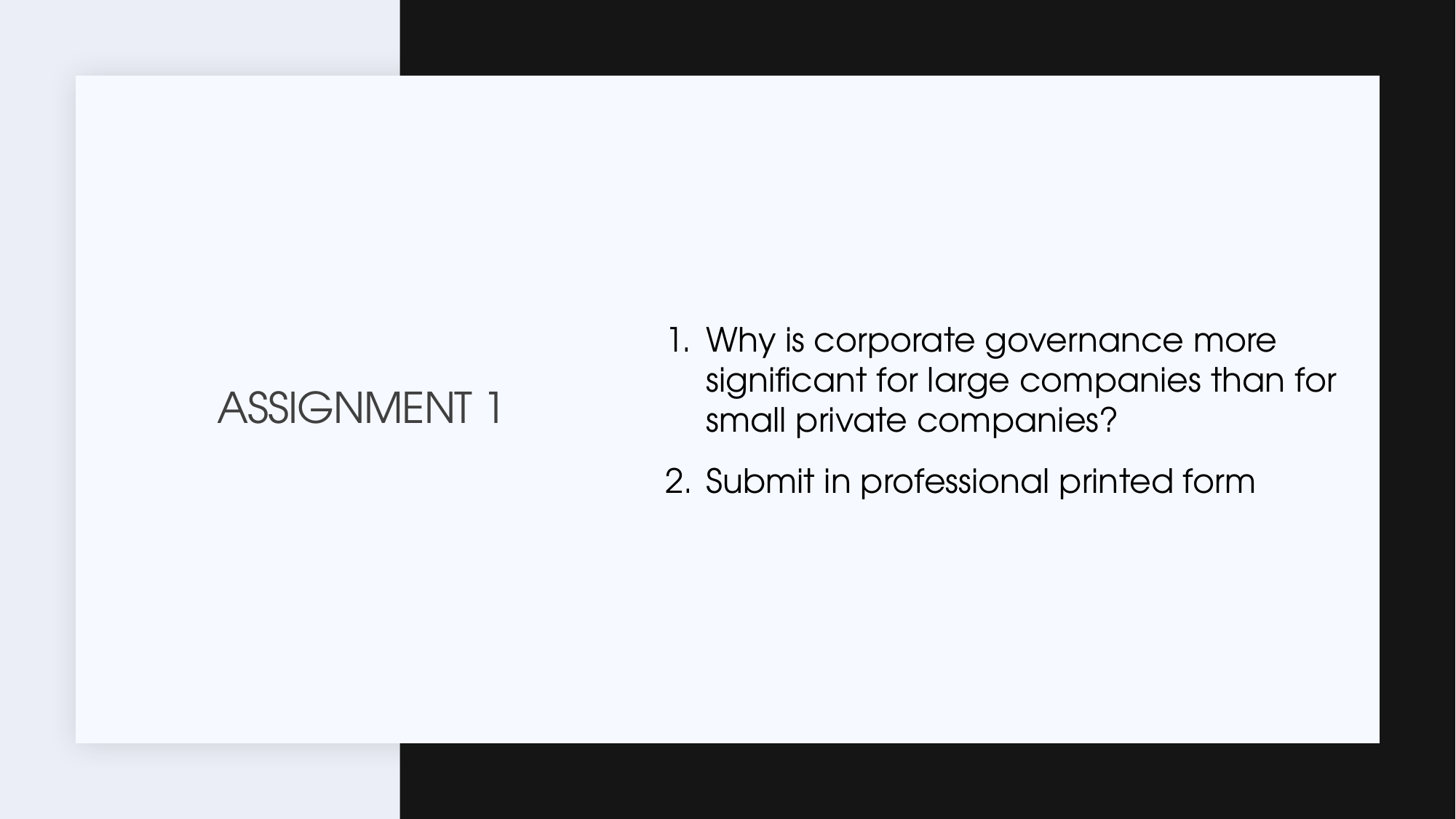

Why is corporate governance more signiﬁcant for large companies than for small private companies?
Submit in professional printed form
# Assignment 1